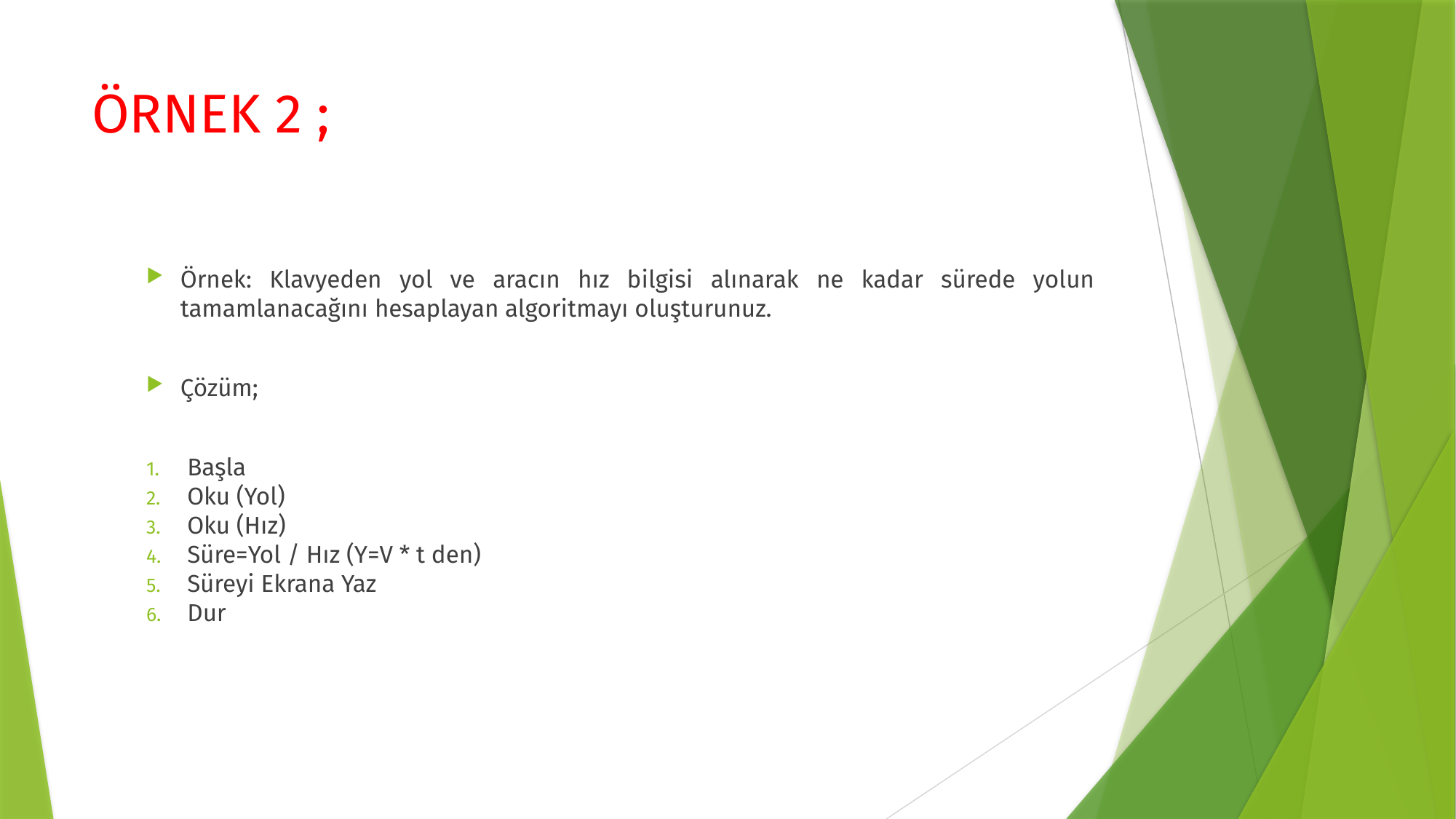

# ÖRNEK 2 ;
Örnek: Klavyeden yol ve aracın hız bilgisi alınarak ne kadar sürede yolun tamamlanacağını hesaplayan algoritmayı oluşturunuz.

Çözüm;

Başla
Oku (Yol)
Oku (Hız)
Süre=Yol / Hız (Y=V * t den)
Süreyi Ekrana Yaz
Dur